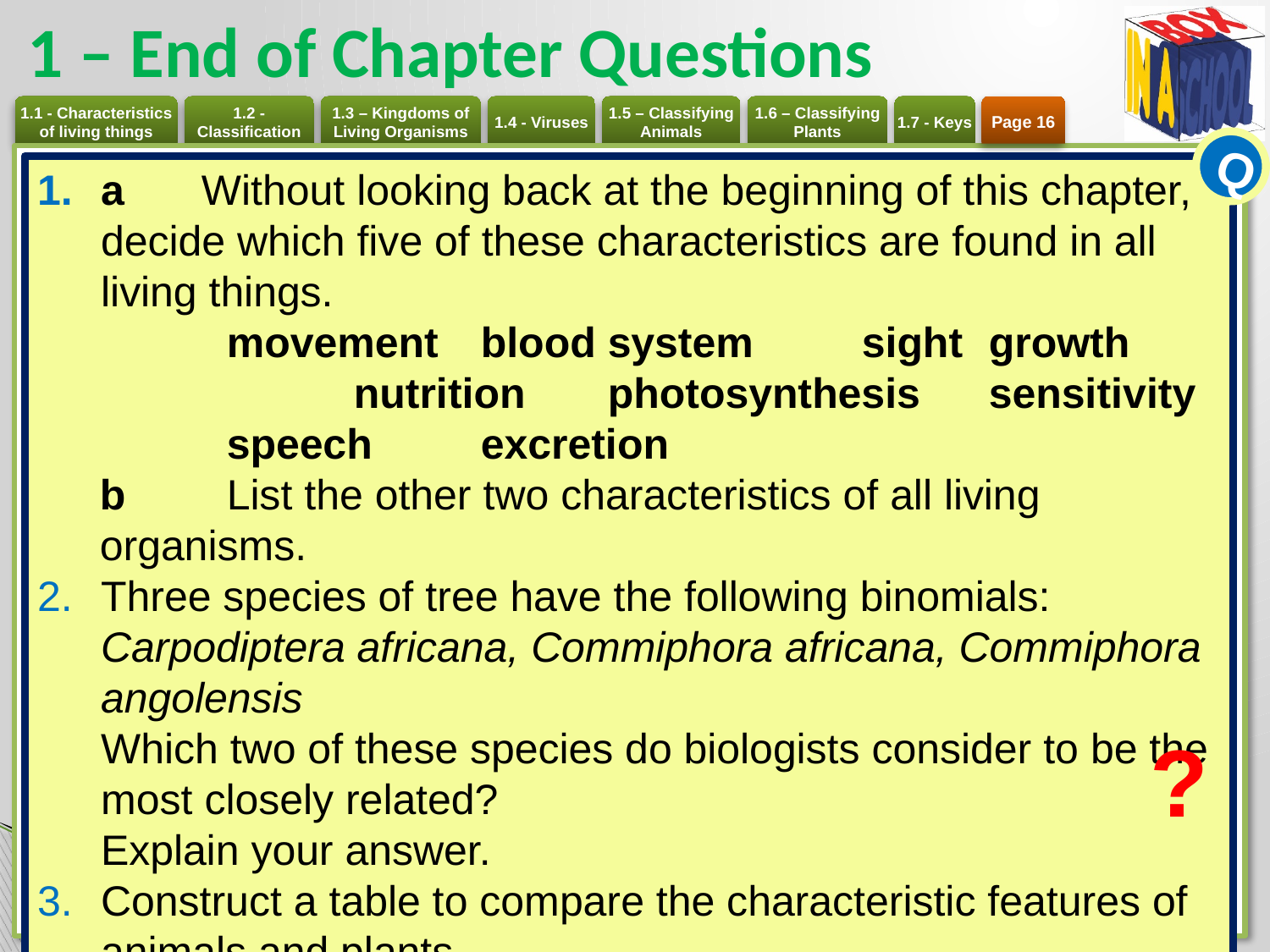

# 1 – End of Chapter Questions
Page 16
Q
a 	Without looking back at the beginning of this chapter, decide which five of these characteristics are found in all living things.
		movement 	blood system 	sight 	growth	 	nutrition 	photosynthesis 	sensitivity 	speech 	excretion
	b 	List the other two characteristics of all living organisms.
Three species of tree have the following binomials: Carpodiptera africana, Commiphora africana, Commiphora angolensis
Which two of these species do biologists consider to be the most closely related?
Explain your answer.
Construct a table to compare the characteristic features of animals and plants.
?